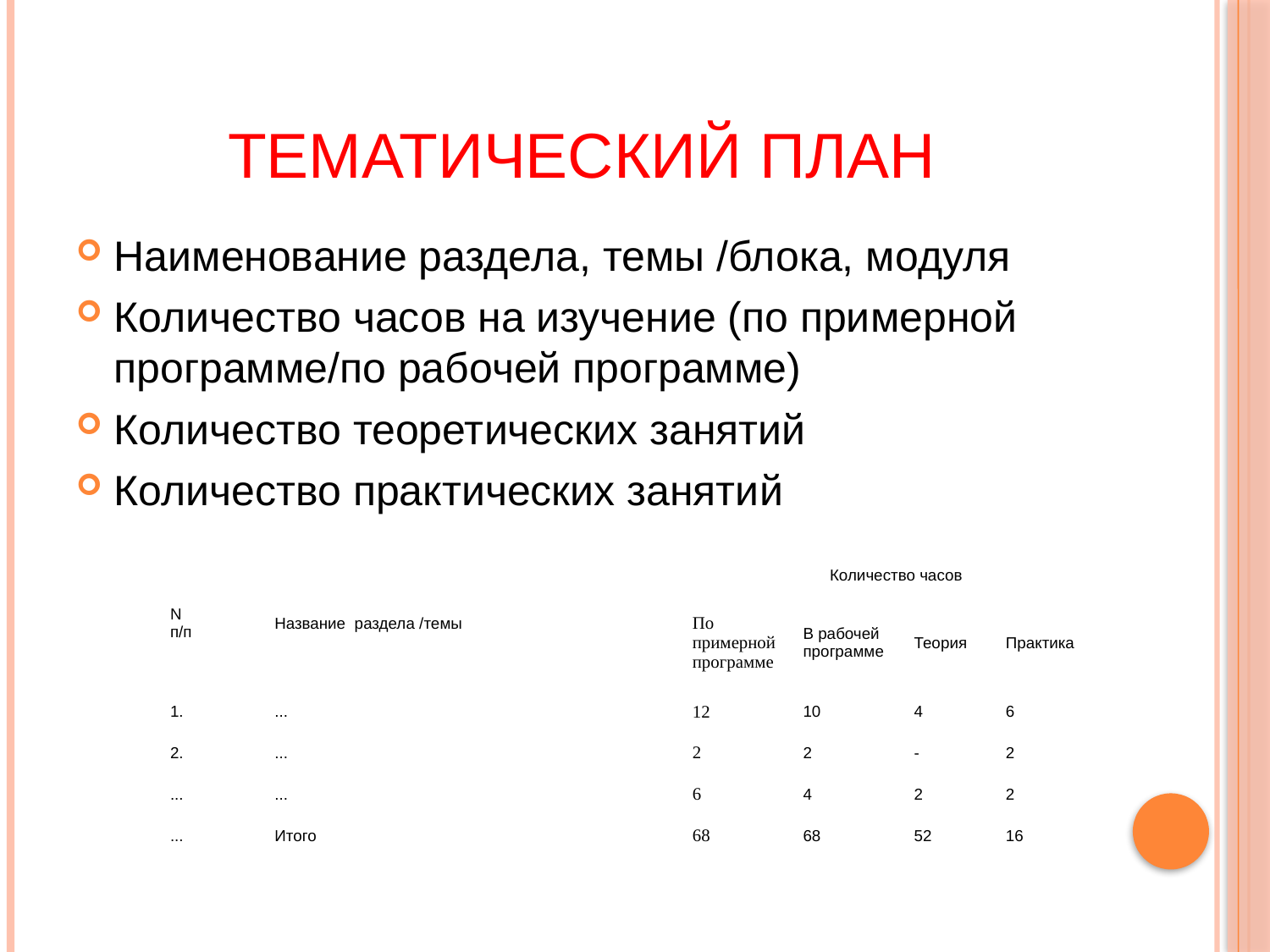

# Тематический план
Наименование раздела, темы /блока, модуля
Количество часов на изучение (по примерной программе/по рабочей программе)
Количество теоретических занятий
Количество практических занятий
| N п/п | Название раздела /темы | Количество часов |  |  |  |
| --- | --- | --- | --- | --- | --- |
|  |  | По примерной программе | В рабочей программе | Теория | Практика |
| 1. | ... | 12 | 10 | 4 | 6 |
| 2. | ... | 2 | 2 | - | 2 |
| ... | ... | 6 | 4 | 2 | 2 |
| ... | Итого | 68 | 68 | 52 | 16 |